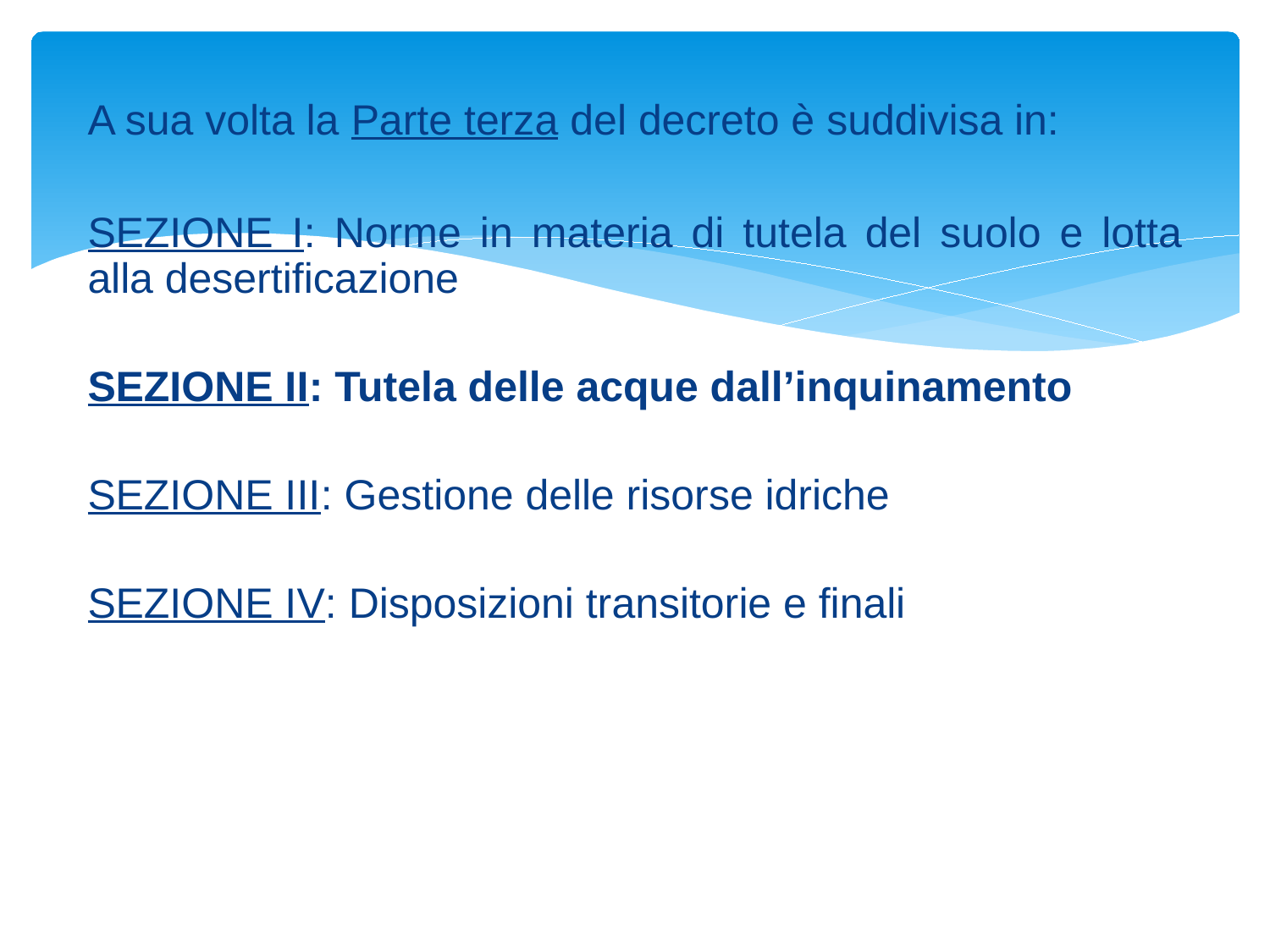

A sua volta la Parte terza del decreto è suddivisa in:

SEZIONE I: Norme in materia di tutela del suolo e lotta alla desertificazione

SEZIONE II: Tutela delle acque dall’inquinamento

SEZIONE III: Gestione delle risorse idriche

SEZIONE IV: Disposizioni transitorie e finali